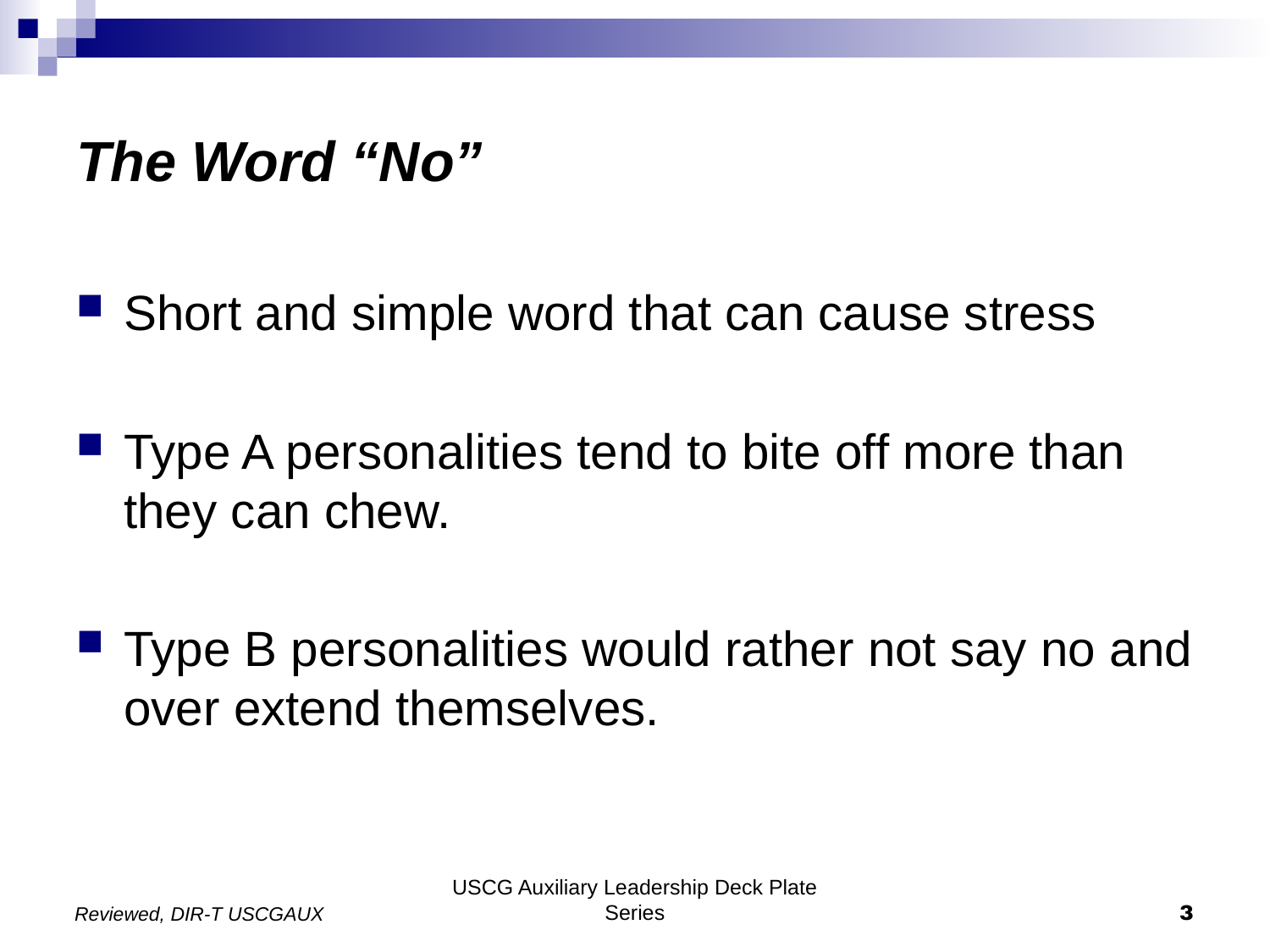

# The Word “No”
Short and simple word that can cause stress

Type A personalities tend to bite off more than they can chew.

Type B personalities would rather not say no and over extend themselves.
USCG Auxiliary Leadership Deck Plate Series
3
Reviewed, DIR-T USCGAUX